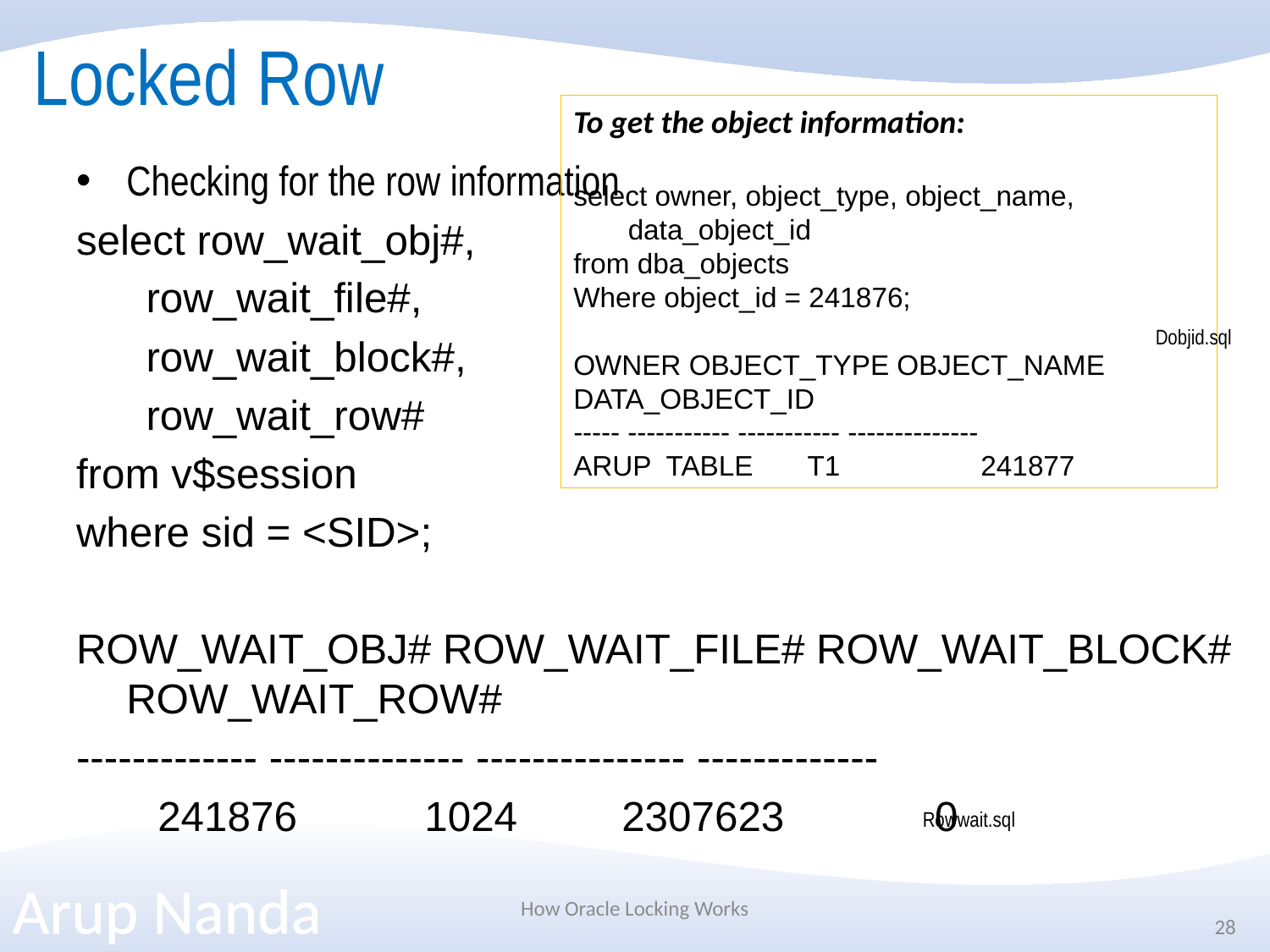

# Locked Row
To get the object information:

select owner, object_type, object_name,
       data_object_id
from dba_objects
Where object_id = 241876;

OWNER OBJECT_TYPE OBJECT_NAME DATA_OBJECT_ID
----- ----------- ----------- --------------
ARUP  TABLE       T1                  241877
Checking for the row information
select row_wait_obj#,
      row_wait_file#,
      row_wait_block#,
      row_wait_row#
from v$session
where sid = <SID>;

ROW_WAIT_OBJ# ROW_WAIT_FILE# ROW_WAIT_BLOCK# ROW_WAIT_ROW#
------------- -------------- --------------- -------------
       241876           1024         2307623             0

Dobjid.sql
Rowwait.sql
How Oracle Locking Works
28